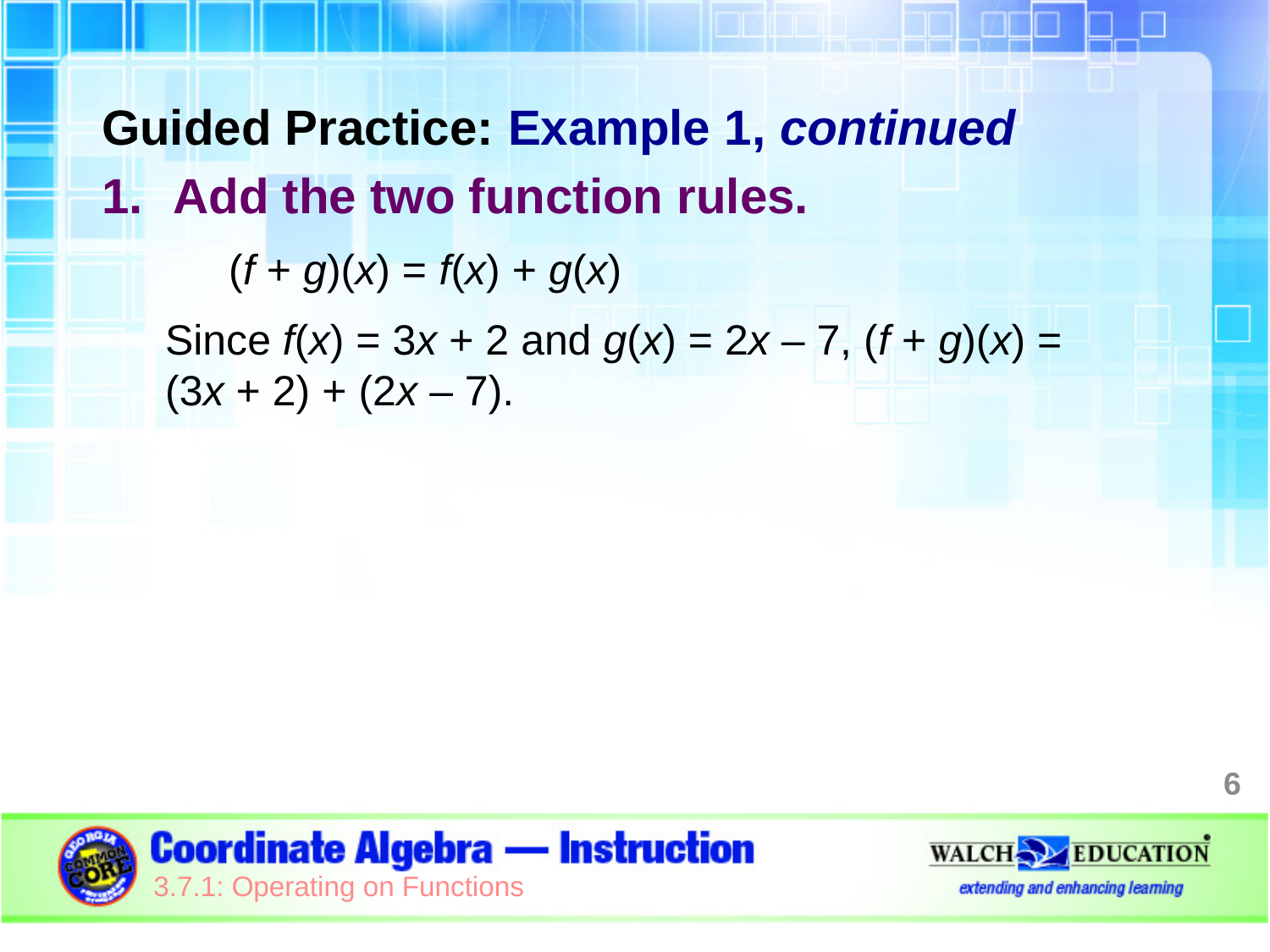

Guided Practice: Example 1, continued
Add the two function rules.
(f + g)(x) = f(x) + g(x)
Since f(x) = 3x + 2 and g(x) = 2x – 7, (f + g)(x) =
(3x + 2) + (2x – 7).

6
3.7.1: Operating on Functions